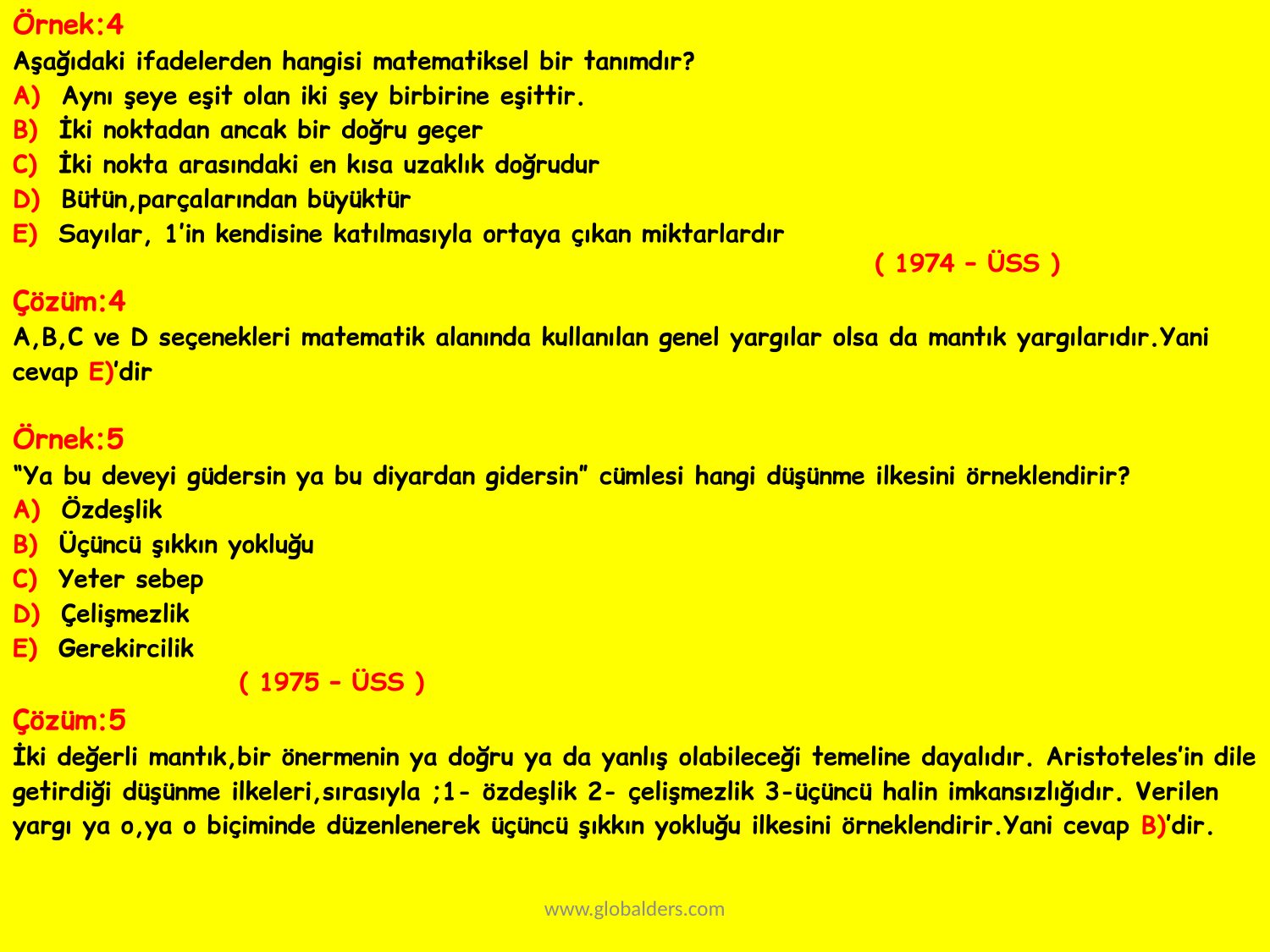

Örnek:4
Aşağıdaki ifadelerden hangisi matematiksel bir tanımdır?
A)  Aynı şeye eşit olan iki şey birbirine eşittir.
B)  İki noktadan ancak bir doğru geçer
C)  İki nokta arasındaki en kısa uzaklık doğrudur
D)  Bütün,parçalarından büyüktür
E)  Sayılar, 1’in kendisine katılmasıyla ortaya çıkan miktarlardır
                                                                         ( 1974 – ÜSS )
Çözüm:4
A,B,C ve D seçenekleri matematik alanında kullanılan genel yargılar olsa da mantık yargılarıdır.Yani
cevap E)’dir
Örnek:5
“Ya bu deveyi güdersin ya bu diyardan gidersin” cümlesi hangi düşünme ilkesini örneklendirir?
A)  Özdeşlik
B)  Üçüncü şıkkın yokluğu
C)  Yeter sebep
D)  Çelişmezlik
E)  Gerekircilik
                     ( 1975 – ÜSS )
Çözüm:5
İki değerli mantık,bir önermenin ya doğru ya da yanlış olabileceği temeline dayalıdır. Aristoteles’in dile
getirdiği düşünme ilkeleri,sırasıyla ;1- özdeşlik 2- çelişmezlik 3-üçüncü halin imkansızlığıdır. Verilen
yargı ya o,ya o biçiminde düzenlenerek üçüncü şıkkın yokluğu ilkesini örneklendirir.Yani cevap B)’dir.
www.globalders.com